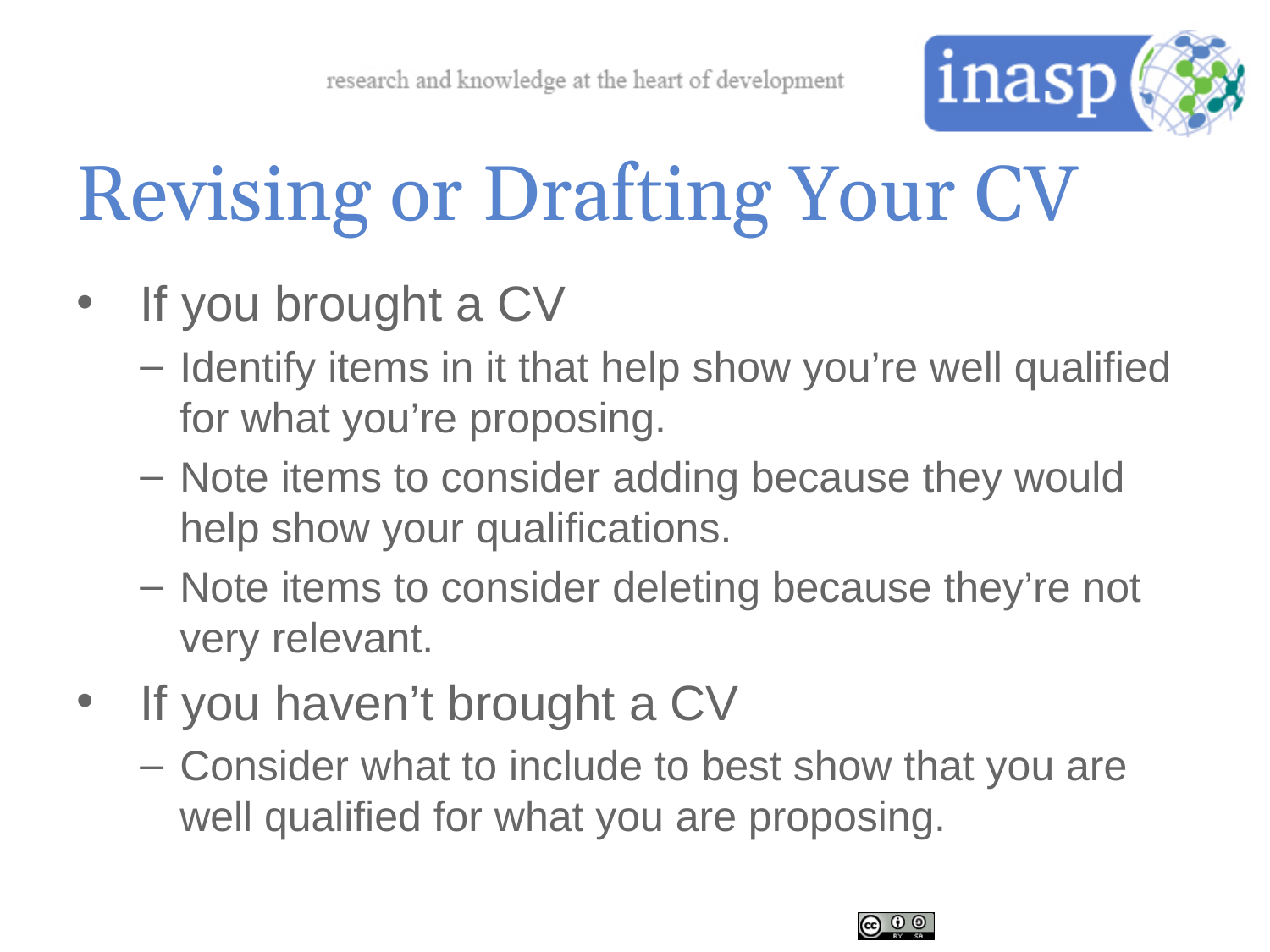

# Revising or Drafting Your CV
If you brought a CV
Identify items in it that help show you’re well qualified for what you’re proposing.
Note items to consider adding because they would help show your qualifications.
Note items to consider deleting because they’re not very relevant.
If you haven’t brought a CV
Consider what to include to best show that you are well qualified for what you are proposing.